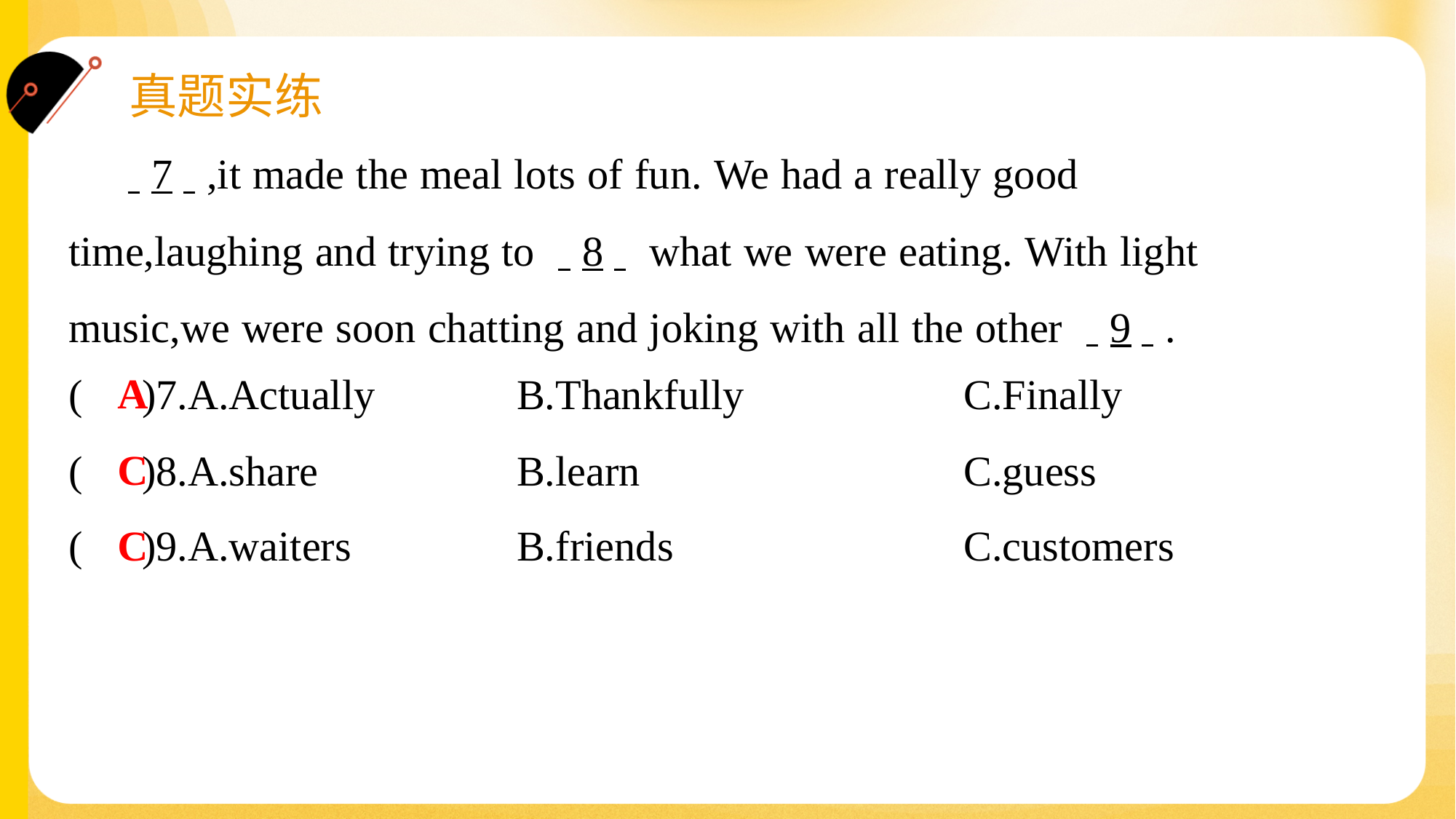

. .7. .,it made the meal lots of fun. We had a really good
time,laughing and trying to . .8. . what we were eating. With light
music,we were soon chatting and joking with all the other . .9. ..#4
A
(     )7.A.Actually	B.Thankfully	C.Finally
C
(     )8.A.share	B.learn	C.guess
C
(     )9.A.waiters	B.friends	C.customers